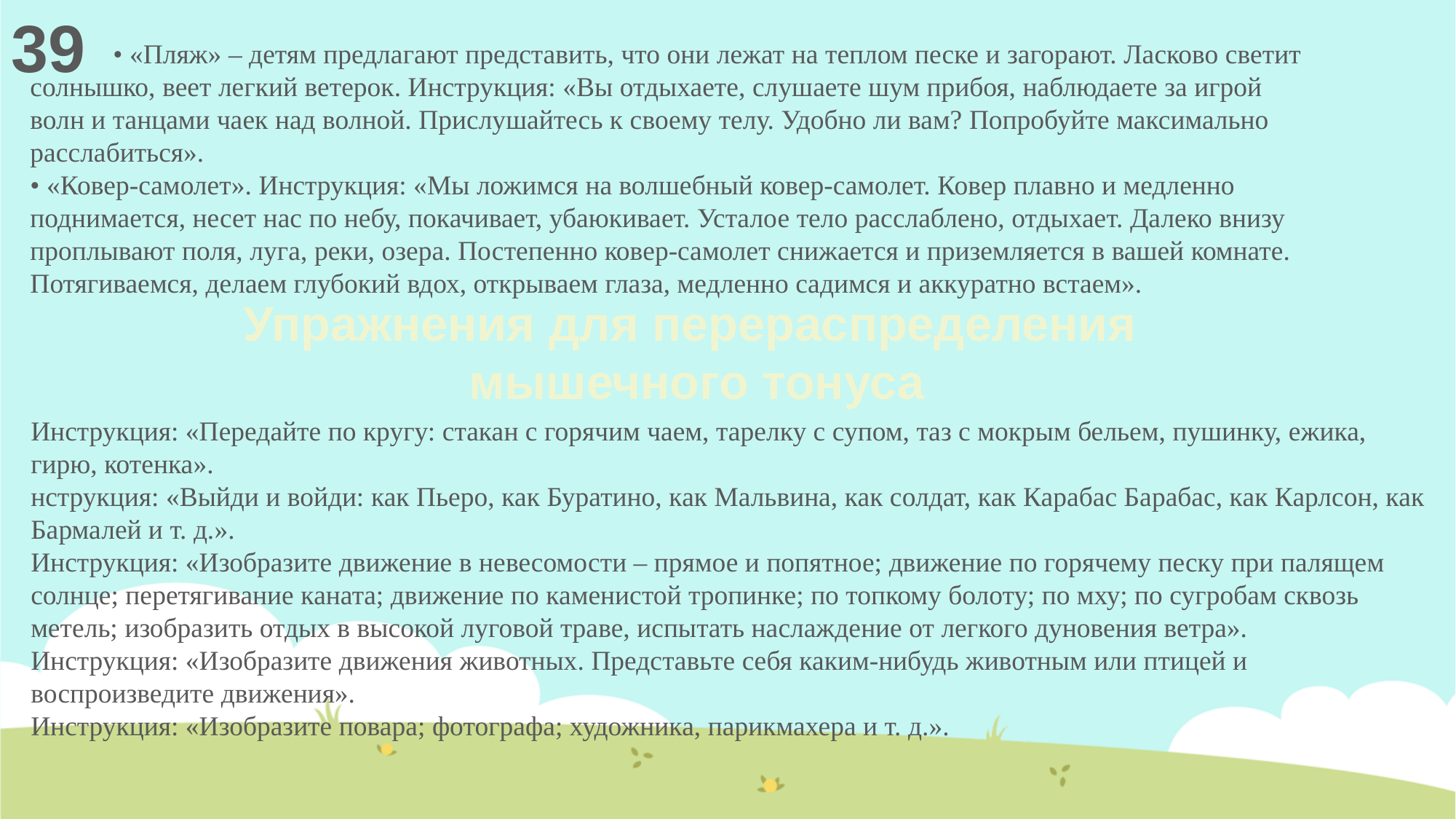

39
            • «Пляж» – детям предлагают представить, что они лежат на теплом песке и загорают. Ласково светит солнышко, веет легкий ветерок. Инструкция: «Вы отдыхаете, слушаете шум прибоя, наблюдаете за игрой волн и танцами чаек над волной. Прислушайтесь к своему телу. Удобно ли вам? Попробуйте максимально расслабиться».
• «Ковер-самолет». Инструкция: «Мы ложимся на волшебный ковер-самолет. Ковер плавно и медленно поднимается, несет нас по небу, покачивает, убаюкивает. Усталое тело расслаблено, отдыхает. Далеко внизу проплывают поля, луга, реки, озера. Постепенно ковер-самолет снижается и приземляется в вашей комнате. Потягиваемся, делаем глубокий вдох, открываем глаза, медленно садимся и аккуратно встаем».

Упражнения для перераспределения
 мышечного тонуса
Инструкция: «Передайте по кругу: стакан с горячим чаем, тарелку с супом, таз с мокрым бельем, пушинку, ежика, гирю, котенка».
нструкция: «Выйди и войди: как Пьеро, как Буратино, как Мальвина, как солдат, как Карабас Барабас, как Карлсон, как Бармалей и т. д.».
Инструкция: «Изобразите движение в невесомости – прямое и попятное; движение по горячему песку при палящем солнце; перетягивание каната; движение по каменистой тропинке; по топкому болоту; по мху; по сугробам сквозь метель; изобразить отдых в высокой луговой траве, испытать наслаждение от легкого дуновения ветра».
Инструкция: «Изобразите движения животных. Представьте себя каким-нибудь животным или птицей и воспроизведите движения».
Инструкция: «Изобразите повара; фотографа; художника, парикмахера и т. д.».